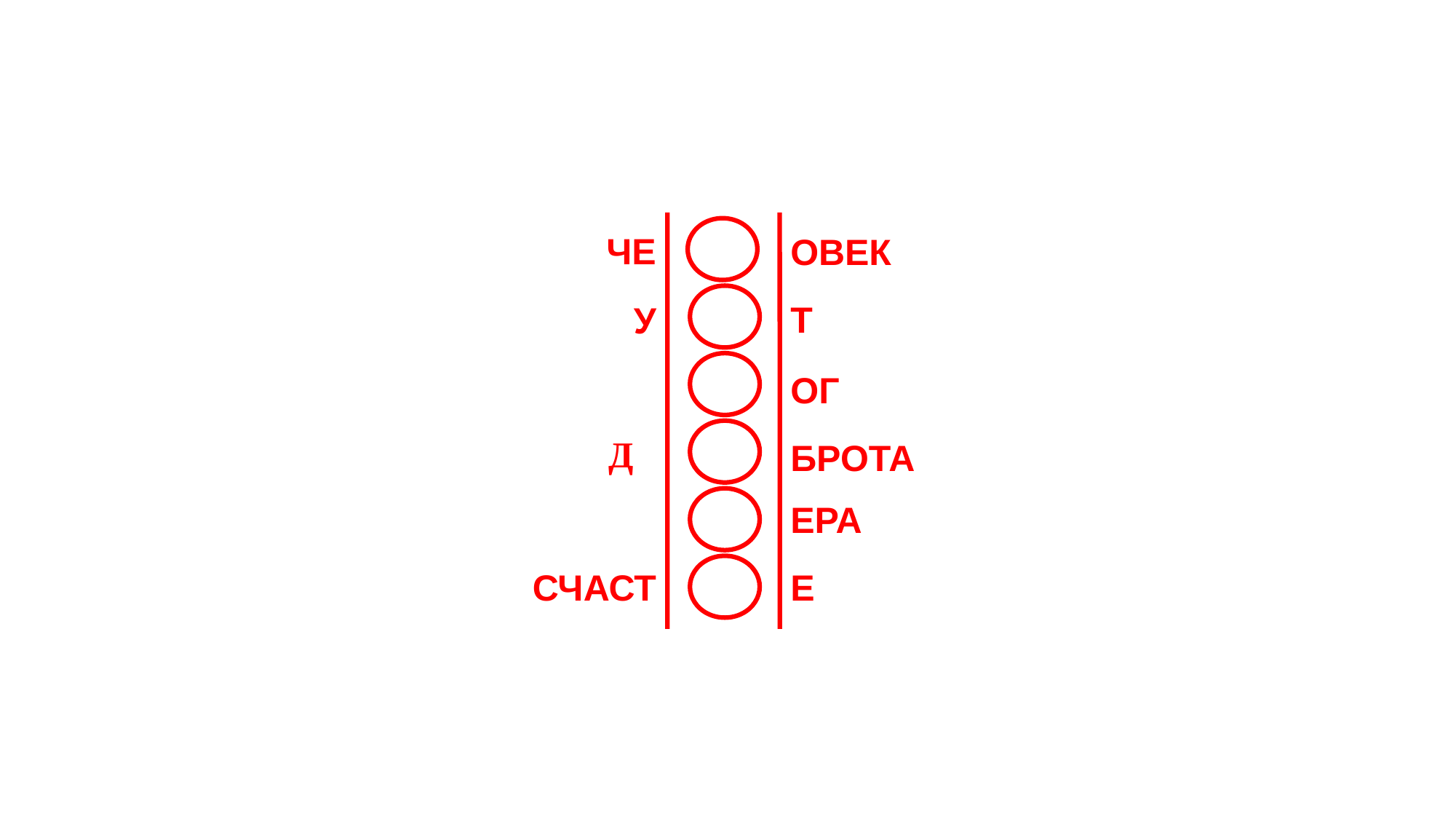

ЧЕ
ОВЕК

Т
У

ОГ

БРОТА

ЕРА

СЧАСТ
Е
Д